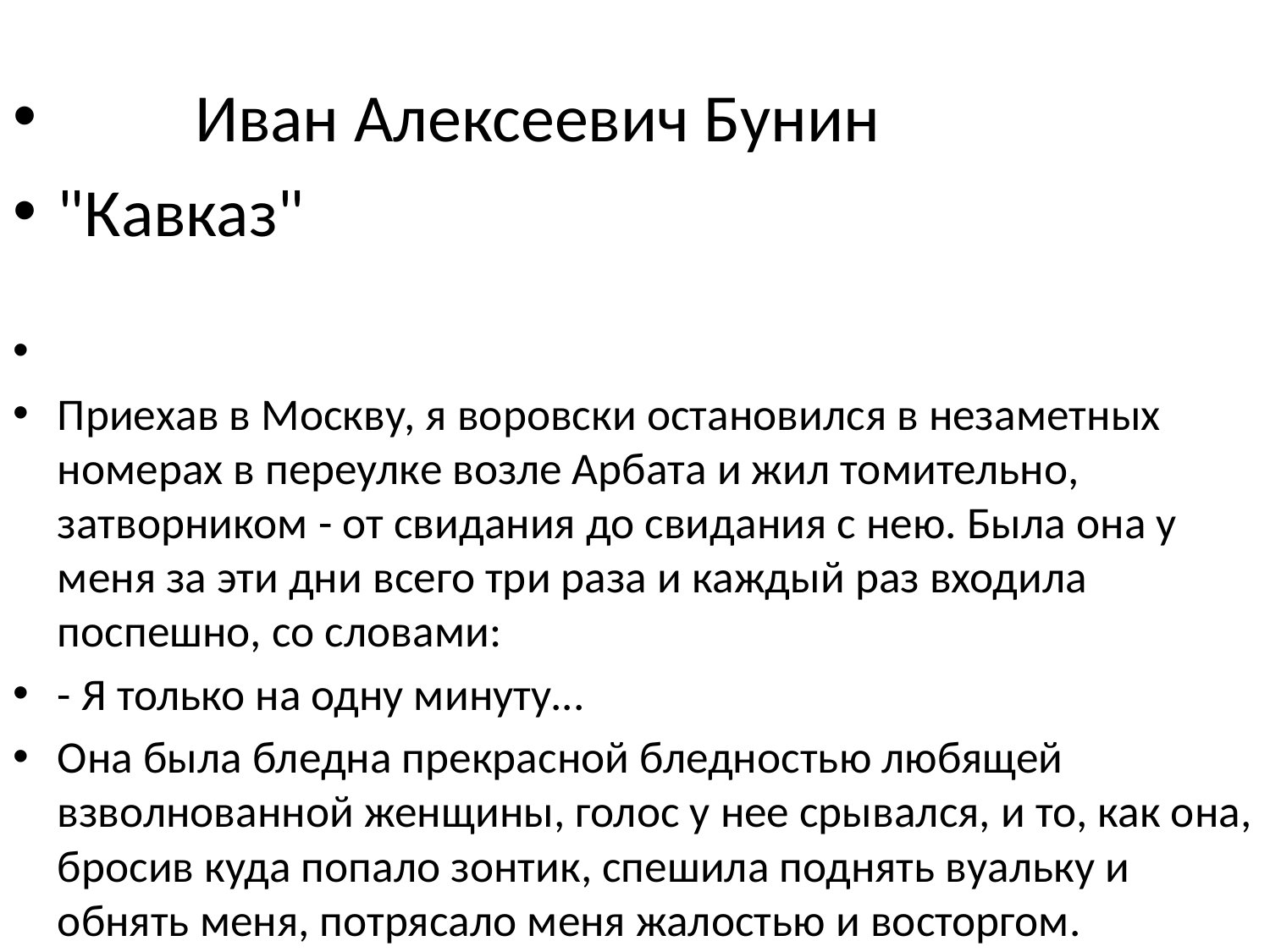

Иван Алексеевич Бунин
"Кавказ"

Приехав в Москву, я воровски остановился в незаметных номерах в переулке возле Арбата и жил томительно, затворником - от свидания до свидания с нею. Была она у меня за эти дни всего три раза и каждый раз входила поспешно, со словами:
- Я только на одну минуту...
Она была бледна прекрасной бледностью любящей взволнованной женщины, голос у нее срывался, и то, как она, бросив куда попало зонтик, спешила поднять вуальку и обнять меня, потрясало меня жалостью и восторгом.
#